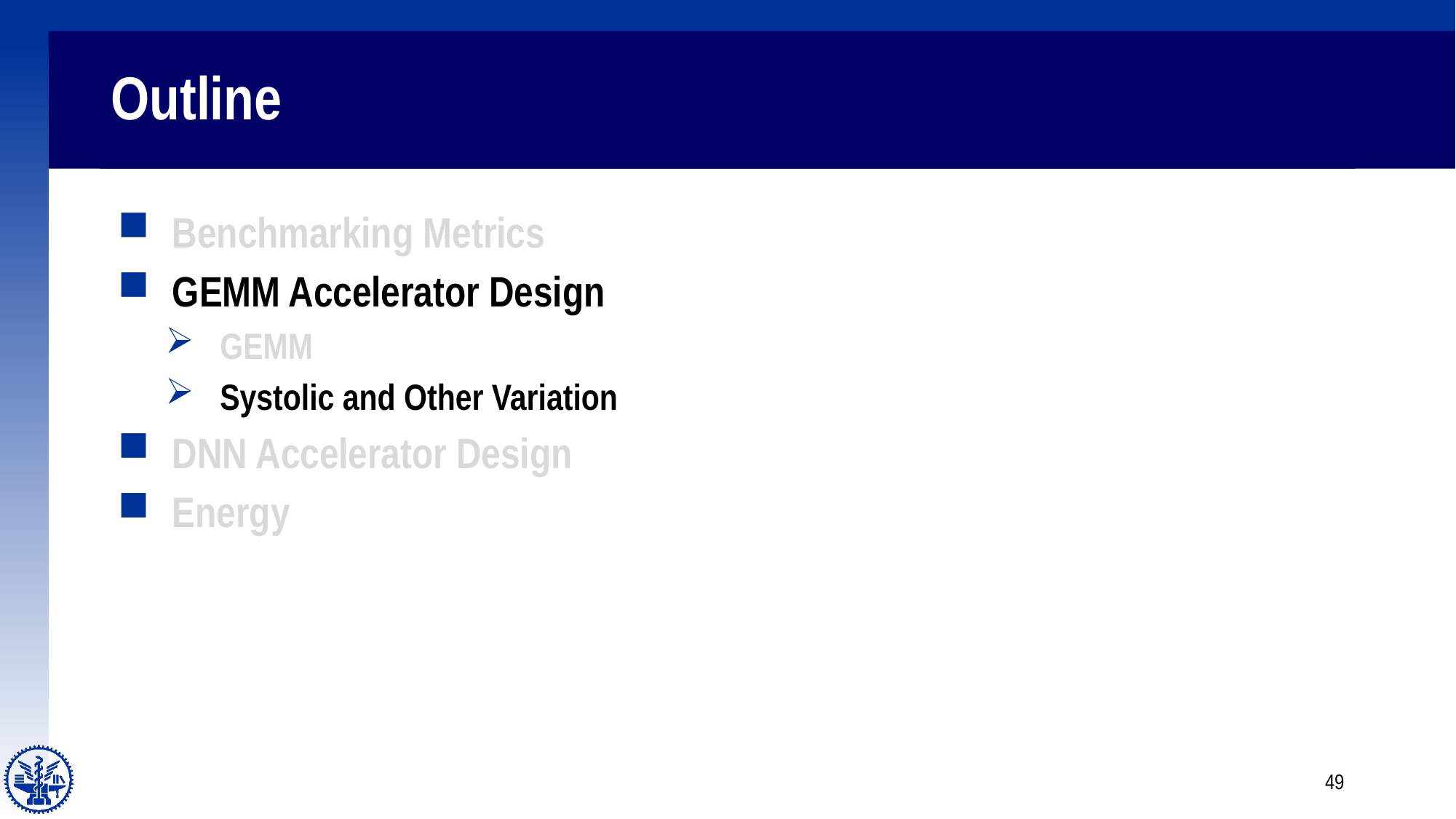

# Outline
Benchmarking Metrics
GEMM Accelerator Design
GEMM
Systolic and Other Variation
DNN Accelerator Design
Energy
49